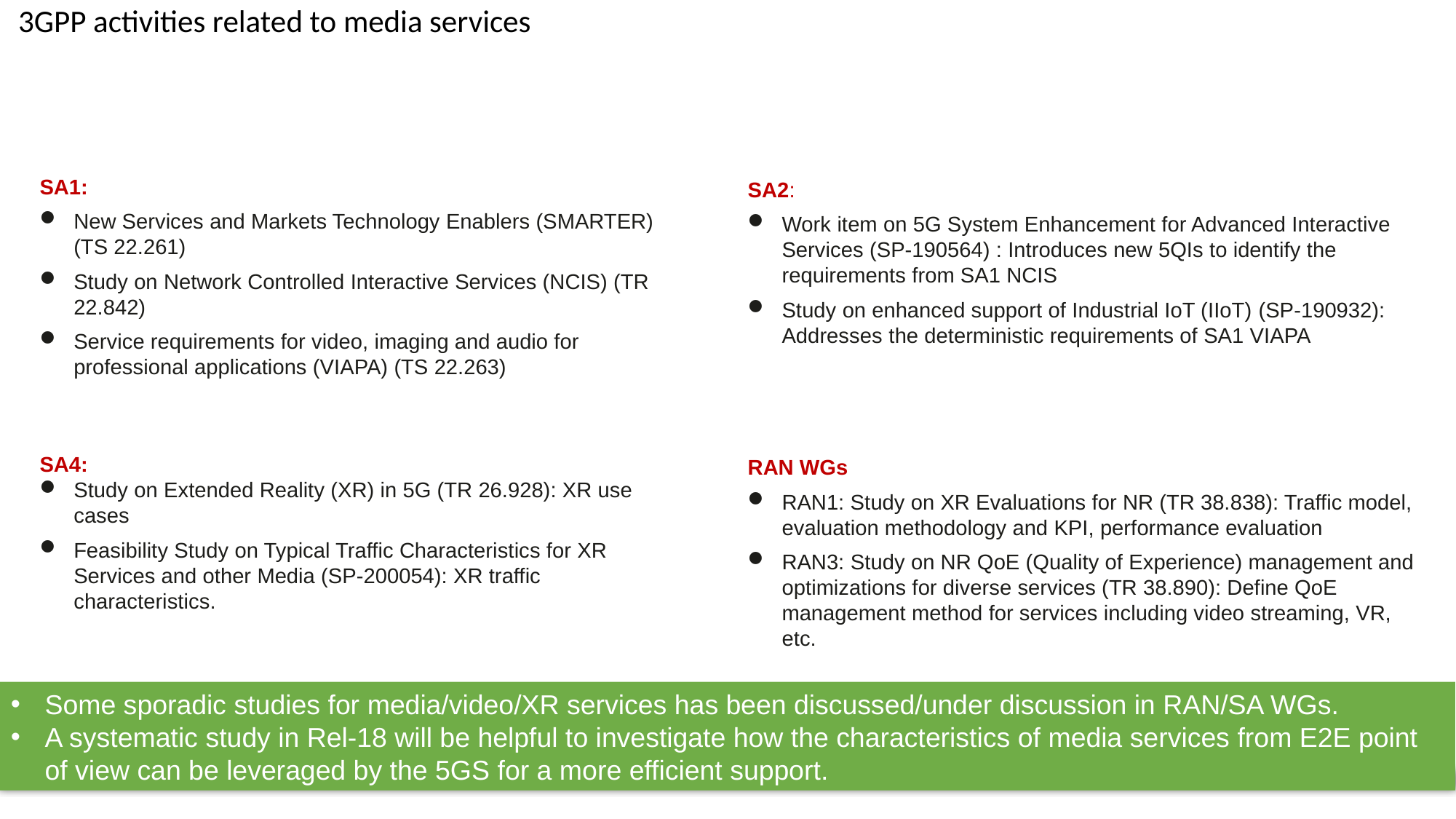

# 3GPP activities related to media services

SA1:
New Services and Markets Technology Enablers (SMARTER) (TS 22.261)
Study on Network Controlled Interactive Services (NCIS) (TR 22.842)
Service requirements for video, imaging and audio for professional applications (VIAPA) (TS 22.263)
SA2:
Work item on 5G System Enhancement for Advanced Interactive Services (SP-190564) : Introduces new 5QIs to identify the requirements from SA1 NCIS
Study on enhanced support of Industrial IoT (IIoT) (SP-190932): Addresses the deterministic requirements of SA1 VIAPA

SA4:
Study on Extended Reality (XR) in 5G (TR 26.928): XR use cases
Feasibility Study on Typical Traffic Characteristics for XR Services and other Media (SP-200054): XR traffic characteristics.
RAN WGs
RAN1: Study on XR Evaluations for NR (TR 38.838): Traffic model, evaluation methodology and KPI, performance evaluation
RAN3: Study on NR QoE (Quality of Experience) management and optimizations for diverse services (TR 38.890): Define QoE management method for services including video streaming, VR, etc.
Some sporadic studies for media/video/XR services has been discussed/under discussion in RAN/SA WGs.
A systematic study in Rel-18 will be helpful to investigate how the characteristics of media services from E2E point of view can be leveraged by the 5GS for a more efficient support.